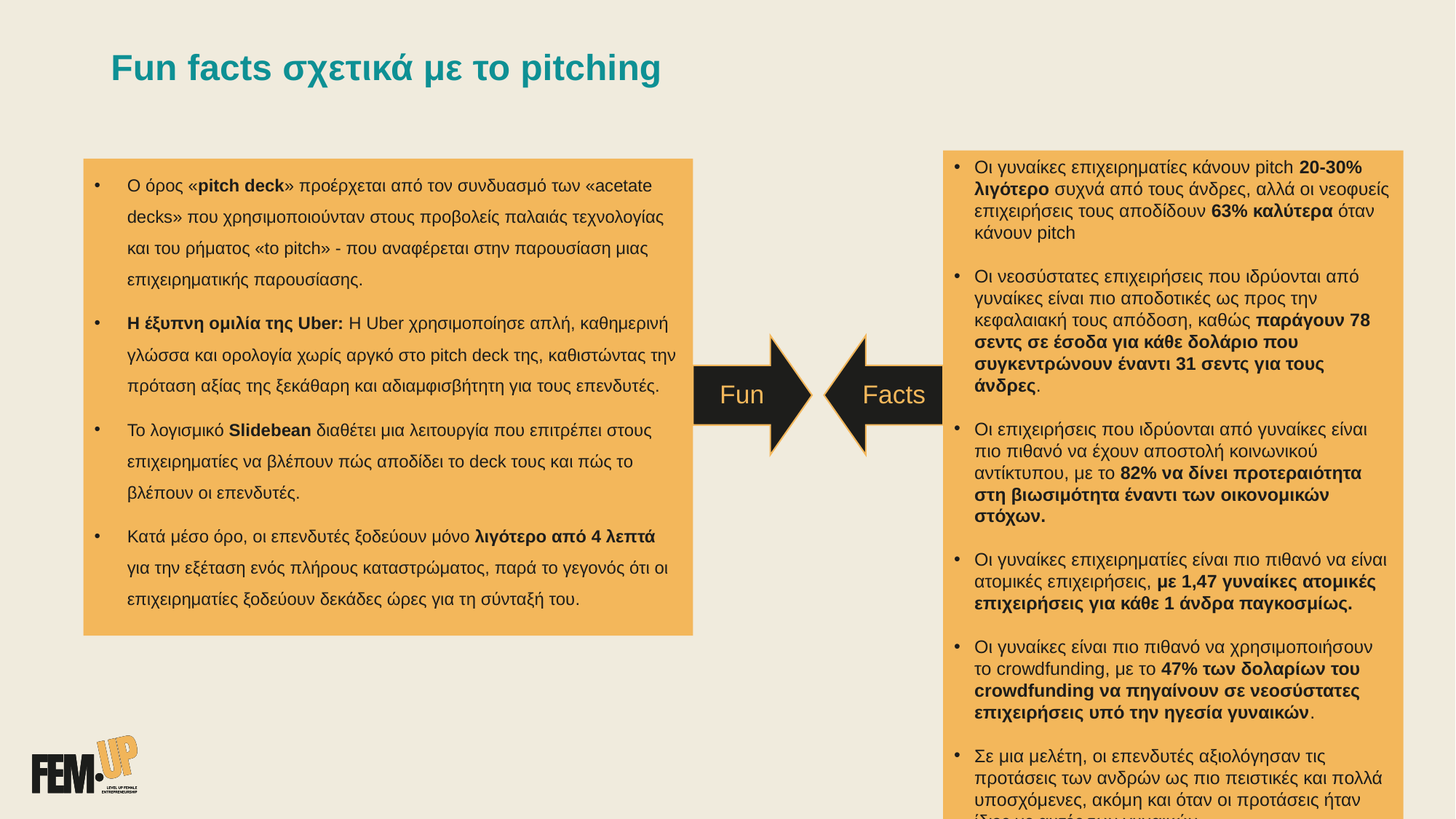

# Fun facts σχετικά με το pitching
Οι γυναίκες επιχειρηματίες κάνουν pitch 20-30% λιγότερο συχνά από τους άνδρες, αλλά οι νεοφυείς επιχειρήσεις τους αποδίδουν 63% καλύτερα όταν κάνουν pitch

Οι νεοσύστατες επιχειρήσεις που ιδρύονται από γυναίκες είναι πιο αποδοτικές ως προς την κεφαλαιακή τους απόδοση, καθώς παράγουν 78 σεντς σε έσοδα για κάθε δολάριο που συγκεντρώνουν έναντι 31 σεντς για τους άνδρες.

Οι επιχειρήσεις που ιδρύονται από γυναίκες είναι πιο πιθανό να έχουν αποστολή κοινωνικού αντίκτυπου, με το 82% να δίνει προτεραιότητα στη βιωσιμότητα έναντι των οικονομικών στόχων.

Οι γυναίκες επιχειρηματίες είναι πιο πιθανό να είναι ατομικές επιχειρήσεις, με 1,47 γυναίκες ατομικές επιχειρήσεις για κάθε 1 άνδρα παγκοσμίως.

Οι γυναίκες είναι πιο πιθανό να χρησιμοποιήσουν το crowdfunding, με το 47% των δολαρίων του crowdfunding να πηγαίνουν σε νεοσύστατες επιχειρήσεις υπό την ηγεσία γυναικών.

Σε μια μελέτη, οι επενδυτές αξιολόγησαν τις προτάσεις των ανδρών ως πιο πειστικές και πολλά υποσχόμενες, ακόμη και όταν οι προτάσεις ήταν ίδιες με αυτές των γυναικών.
Ο όρος «pitch deck» προέρχεται από τον συνδυασμό των «acetate decks» που χρησιμοποιούνταν στους προβολείς παλαιάς τεχνολογίας και του ρήματος «to pitch» - που αναφέρεται στην παρουσίαση μιας επιχειρηματικής παρουσίασης.
Η έξυπνη ομιλία της Uber: Η Uber χρησιμοποίησε απλή, καθημερινή γλώσσα και ορολογία χωρίς αργκό στο pitch deck της, καθιστώντας την πρόταση αξίας της ξεκάθαρη και αδιαμφισβήτητη για τους επενδυτές.
Το λογισμικό Slidebean διαθέτει μια λειτουργία που επιτρέπει στους επιχειρηματίες να βλέπουν πώς αποδίδει το deck τους και πώς το βλέπουν οι επενδυτές.
Κατά μέσο όρο, οι επενδυτές ξοδεύουν μόνο λιγότερο από 4 λεπτά για την εξέταση ενός πλήρους καταστρώματος, παρά το γεγονός ότι οι επιχειρηματίες ξοδεύουν δεκάδες ώρες για τη σύνταξή του.
Fun
Facts